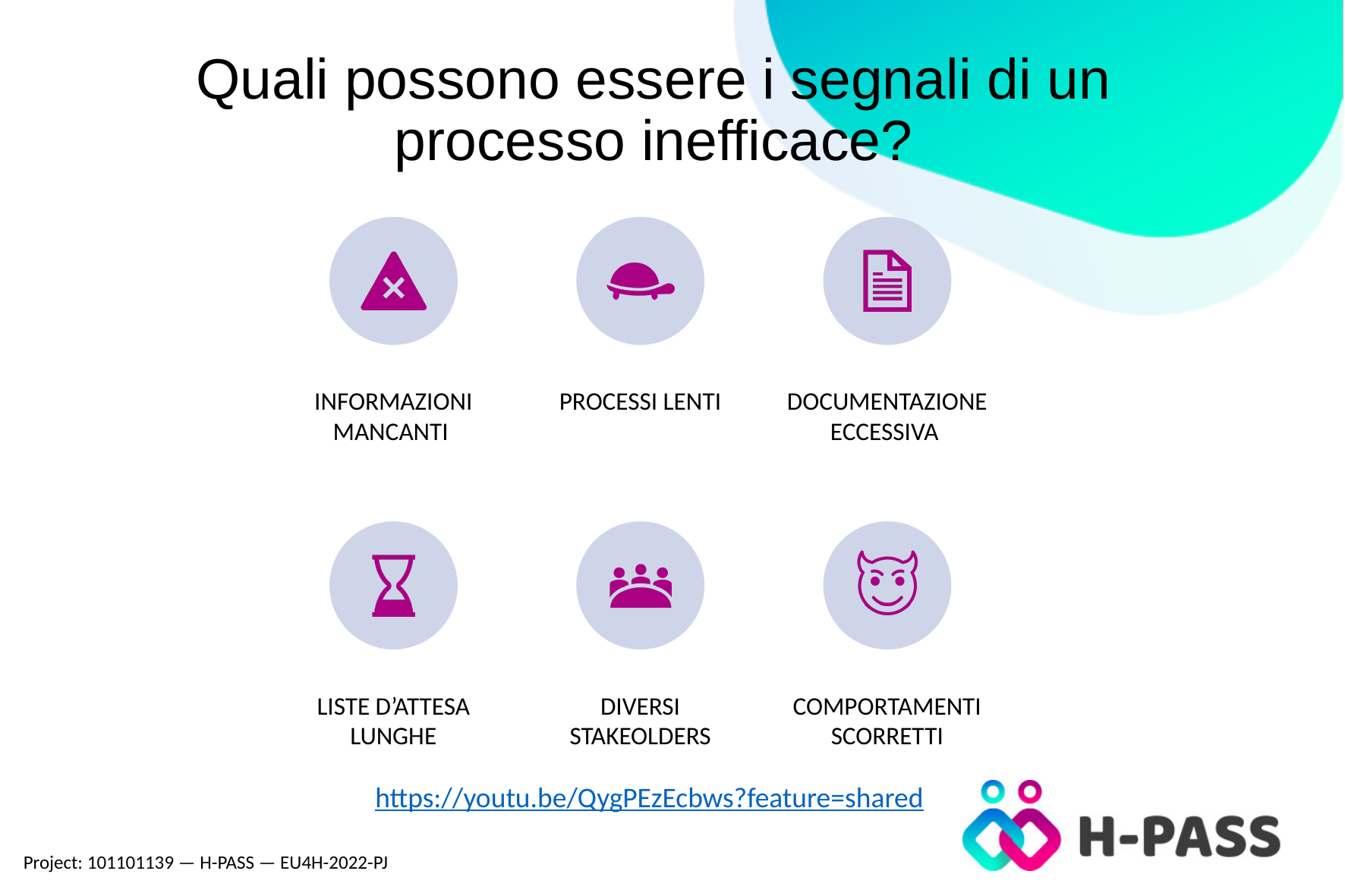

# Quali possono essere i segnali di un processo inefficace?
Informazioni mancanti
Processi lenti
Documentazione eccessiva
Liste d’attesa lunghe
Diversi stakeolders
Comportamenti scorretti
https://youtu.be/QygPEzEcbws?feature=shared
Project: 101101139 — H-PASS — EU4H-2022-PJ